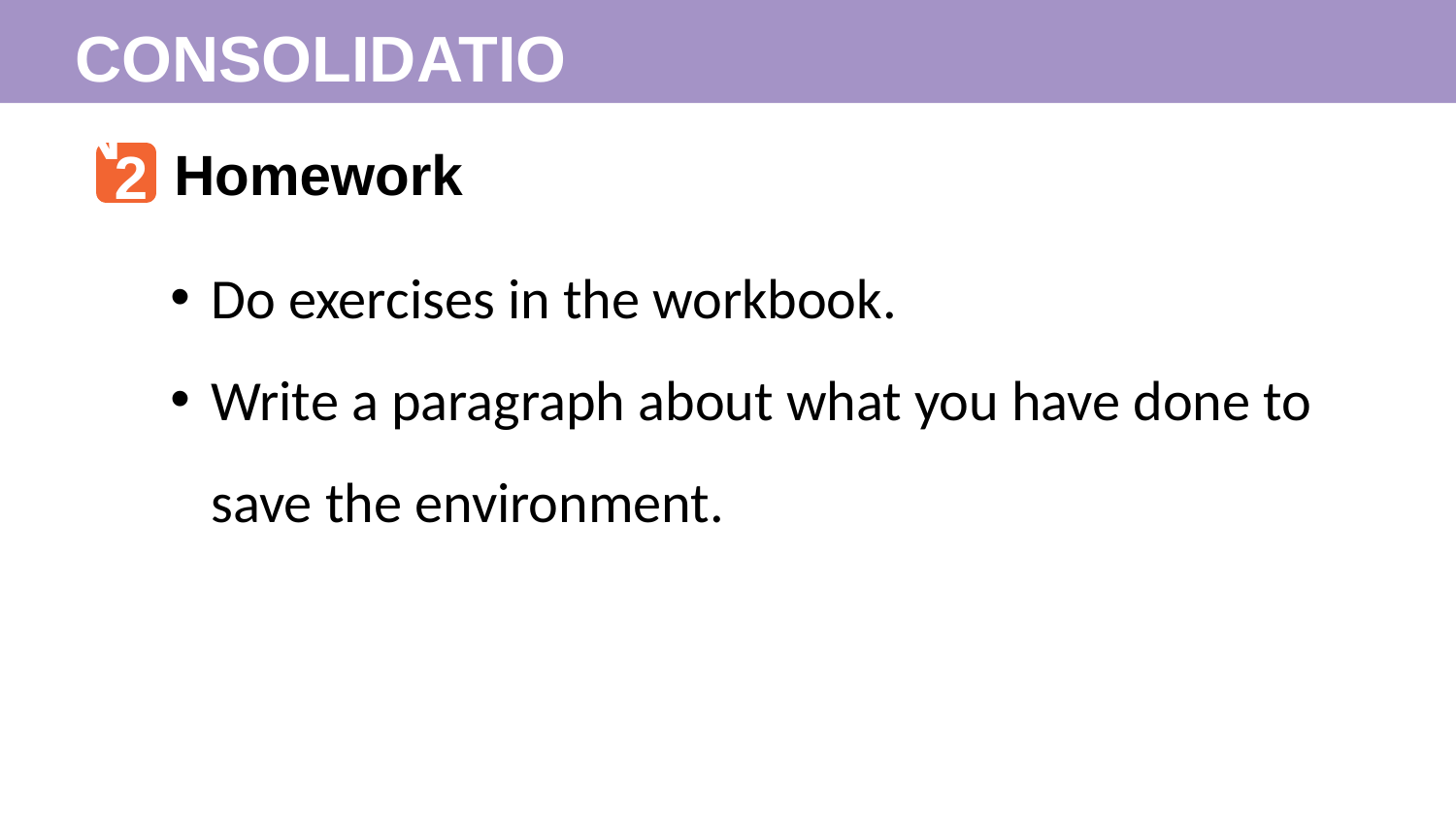

CONSOLIDATION
2
Homework

Do exercises in the workbook.
Write a paragraph about what you have done to save the environment.